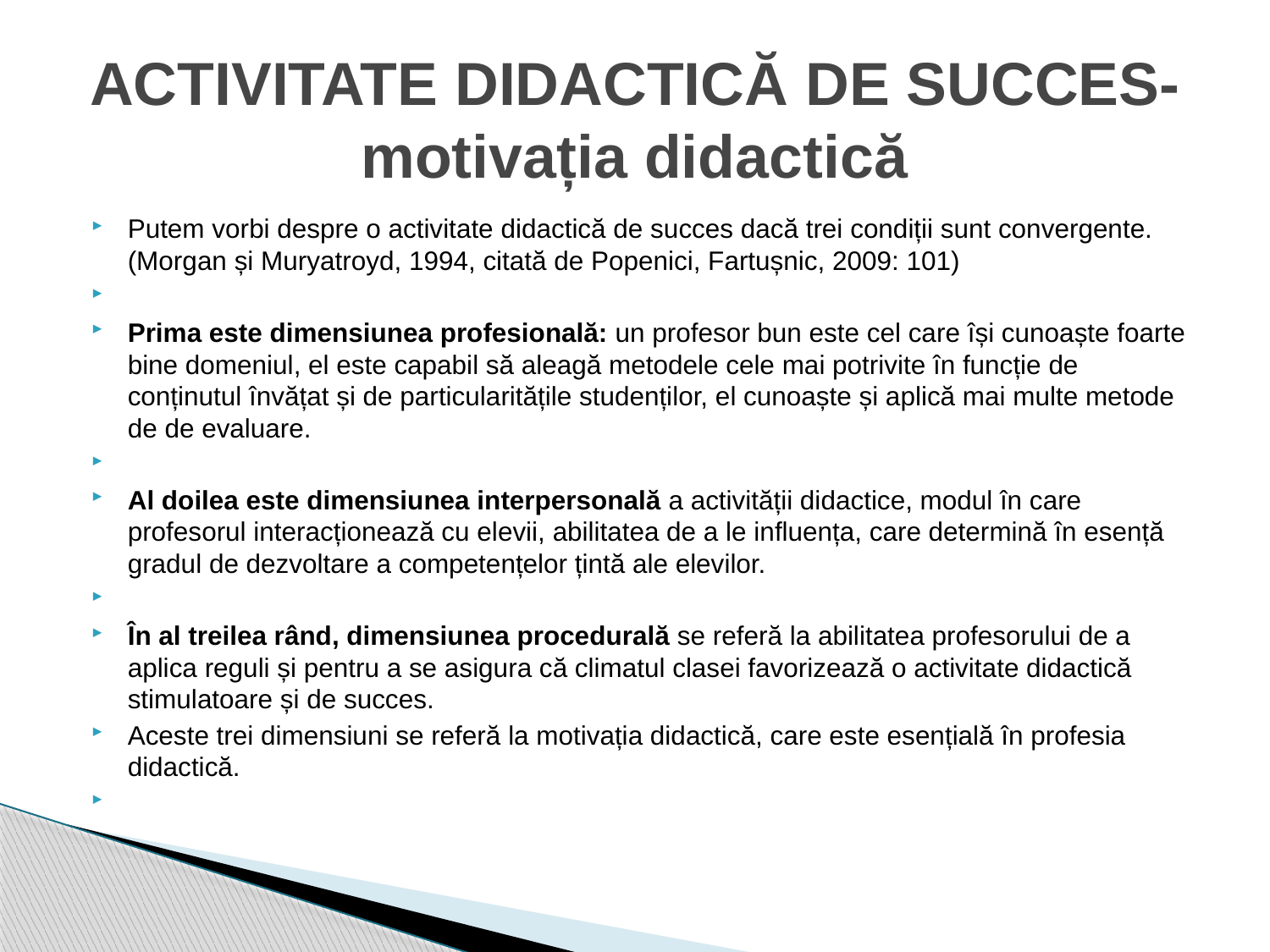

# ACTIVITATE DIDACTICĂ DE SUCCES-motivația didactică
Putem vorbi despre o activitate didactică de succes dacă trei condiții sunt convergente. (Morgan și Muryatroyd, 1994, citată de Popenici, Fartușnic, 2009: 101)

Prima este dimensiunea profesională: un profesor bun este cel care își cunoaște foarte bine domeniul, el este capabil să aleagă metodele cele mai potrivite în funcție de conținutul învățat și de particularitățile studenților, el cunoaște și aplică mai multe metode de de evaluare.

Al doilea este dimensiunea interpersonală a activității didactice, modul în care profesorul interacționează cu elevii, abilitatea de a le influența, care determină în esență gradul de dezvoltare a competențelor țintă ale elevilor.

În al treilea rând, dimensiunea procedurală se referă la abilitatea profesorului de a aplica reguli și pentru a se asigura că climatul clasei favorizează o activitate didactică stimulatoare și de succes.
Aceste trei dimensiuni se referă la motivația didactică, care este esențială în profesia didactică.